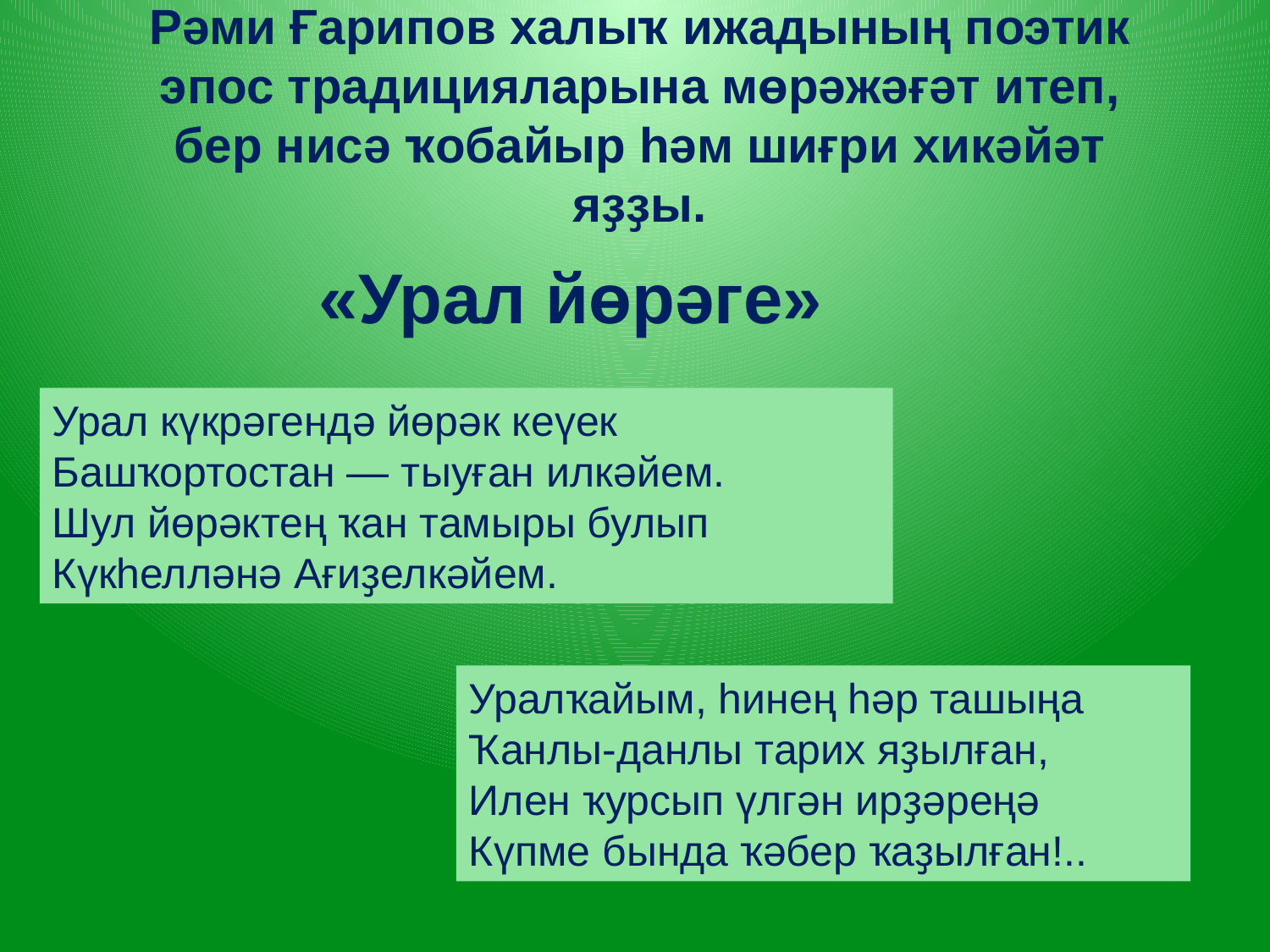

Рәми Ғарипов халыҡ ижадының поэтик эпос традицияларына мөрәжәғәт итеп, бер нисә ҡобайыр һәм шиғри хикәйәт яҙҙы.
«Урал йөрәге»
Урал күкрәгендә йөрәк кеүек
Башҡортостан — тыуған илкәйем.
Шул йөрәктең ҡан тамыры булып
Күкһелләнә Ағиҙелкәйем.
Уралҡайым, һинең һәр ташыңа
Ҡанлы-данлы тарих яҙылған,
Илен ҡурсып үлгән ирҙәреңә
Күпме бында ҡәбер ҡаҙылған!..